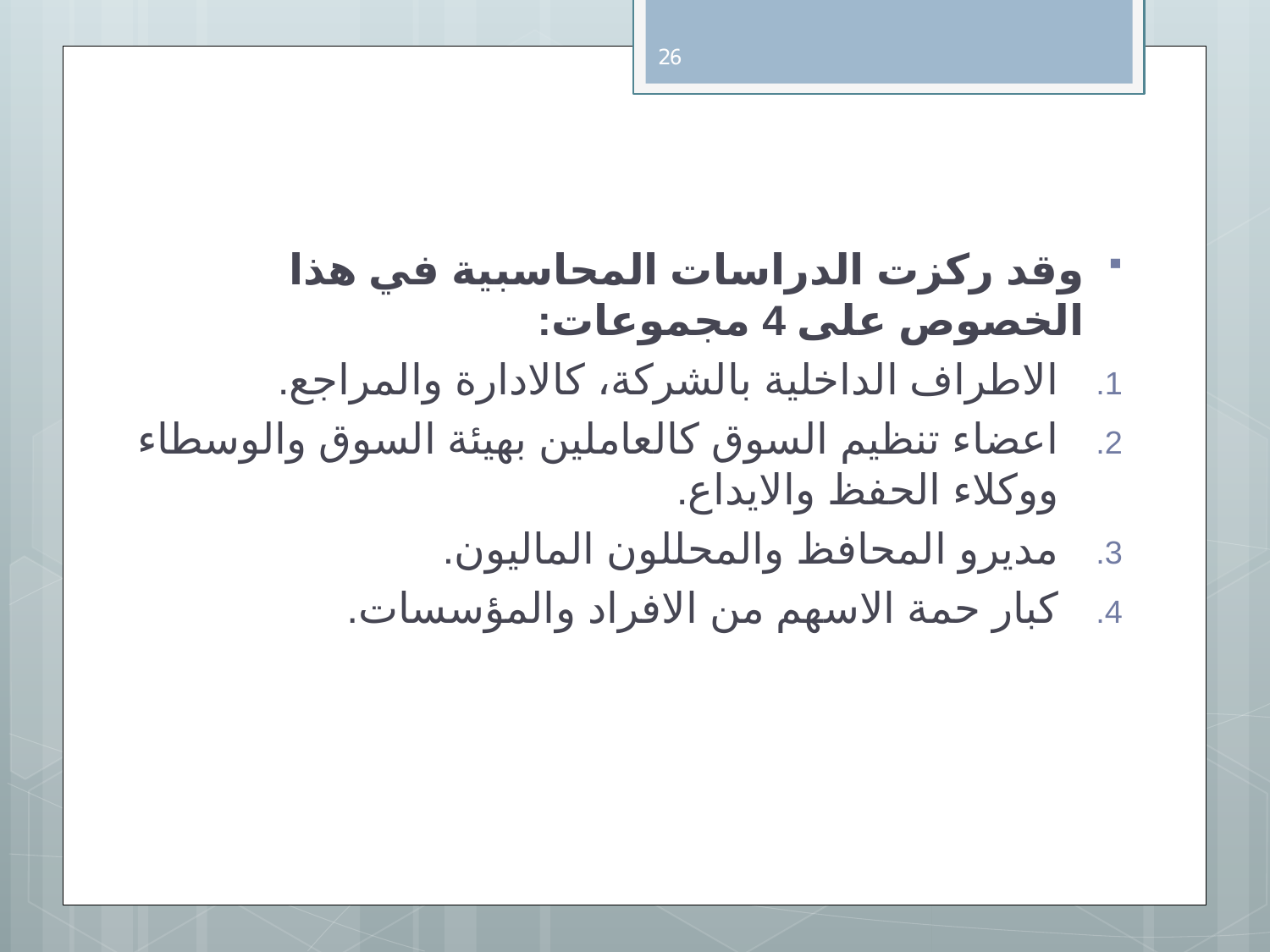

26
وقد ركزت الدراسات المحاسبية في هذا الخصوص على 4 مجموعات:
الاطراف الداخلية بالشركة، كالادارة والمراجع.
اعضاء تنظيم السوق كالعاملين بهيئة السوق والوسطاء ووكلاء الحفظ والايداع.
مديرو المحافظ والمحللون الماليون.
كبار حمة الاسهم من الافراد والمؤسسات.